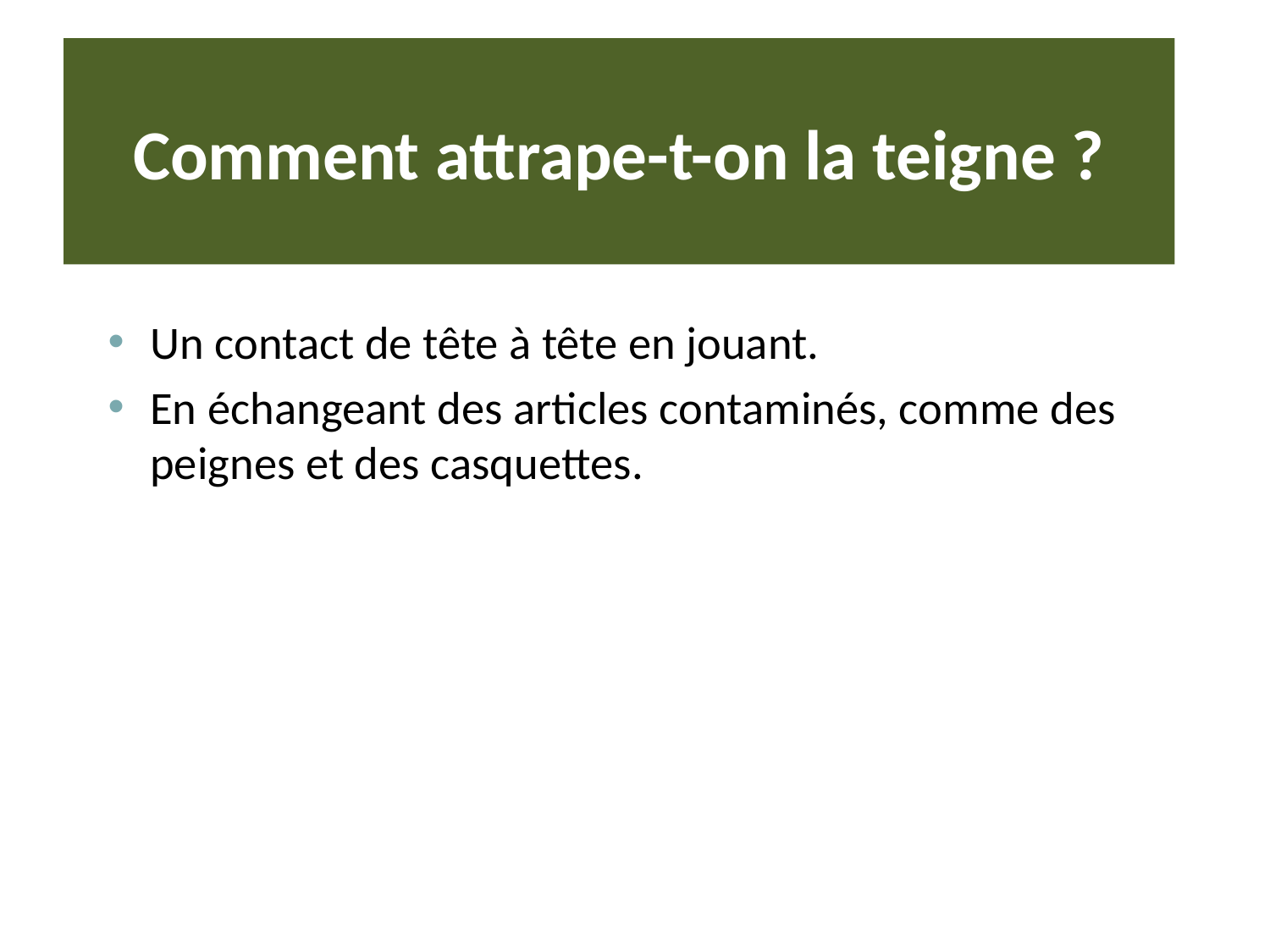

# Comment attrape-t-on la teigne ?
Un contact de tête à tête en jouant.
En échangeant des articles contaminés, comme des peignes et des casquettes.